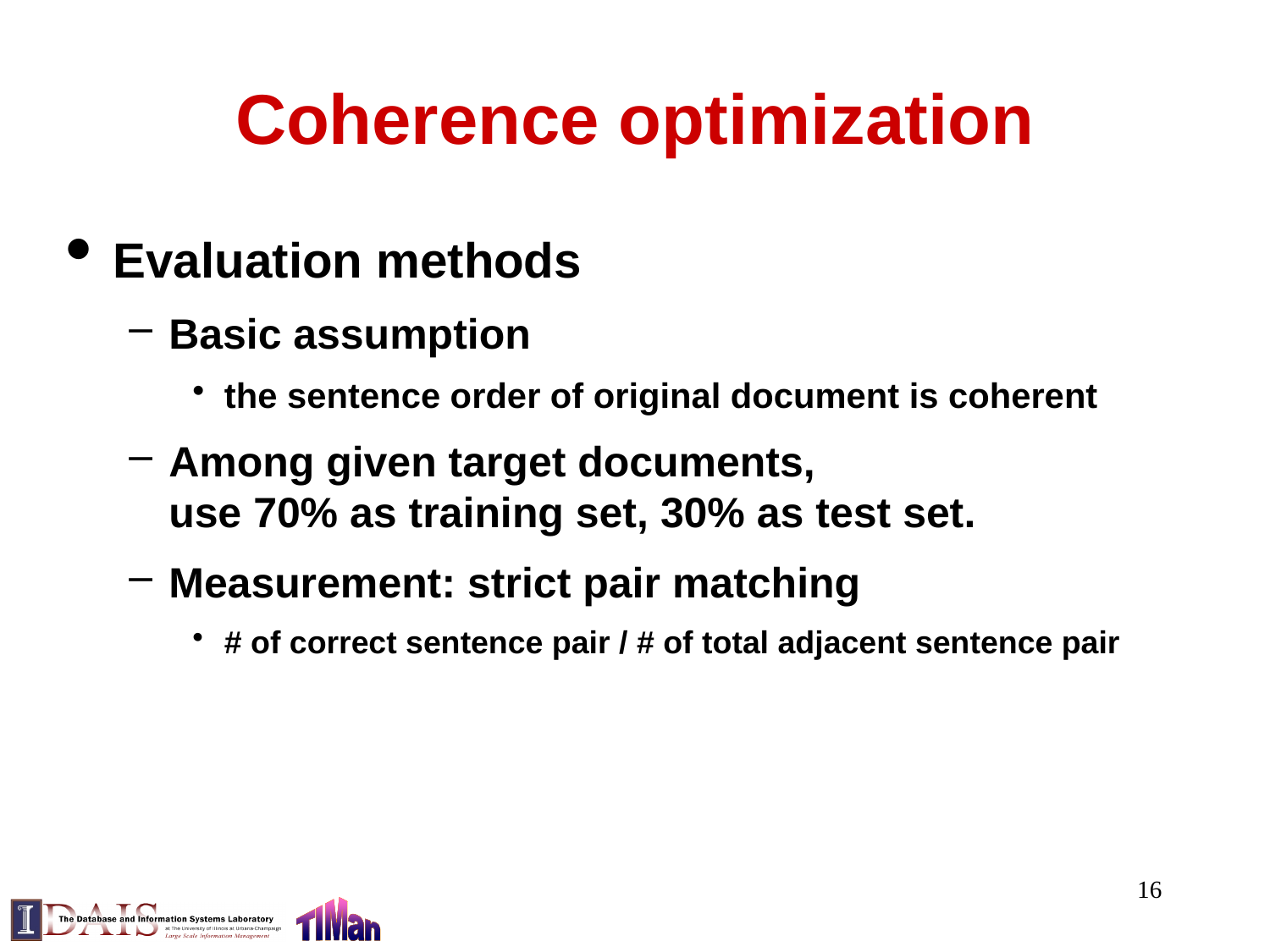

Coherence optimization
Evaluation methods
Basic assumption
the sentence order of original document is coherent
Among given target documents,
use 70% as training set, 30% as test set.
Measurement: strict pair matching
# of correct sentence pair / # of total adjacent sentence pair
16